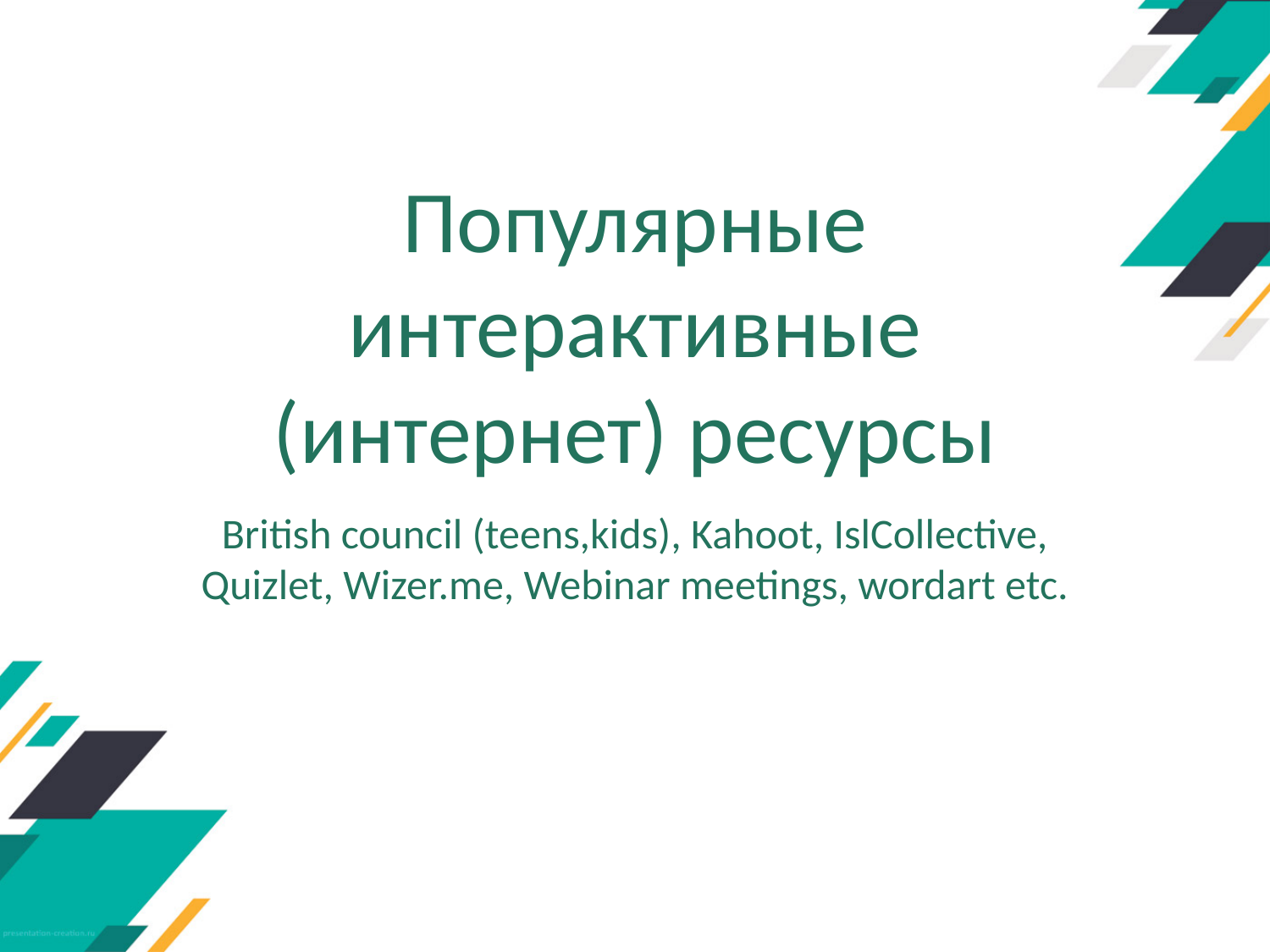

# Популярные интерактивные (интернет) ресурсы
British council (teens,kids), Kahoot, IslCollective, Quizlet, Wizer.me, Webinar meetings, wordart etc.